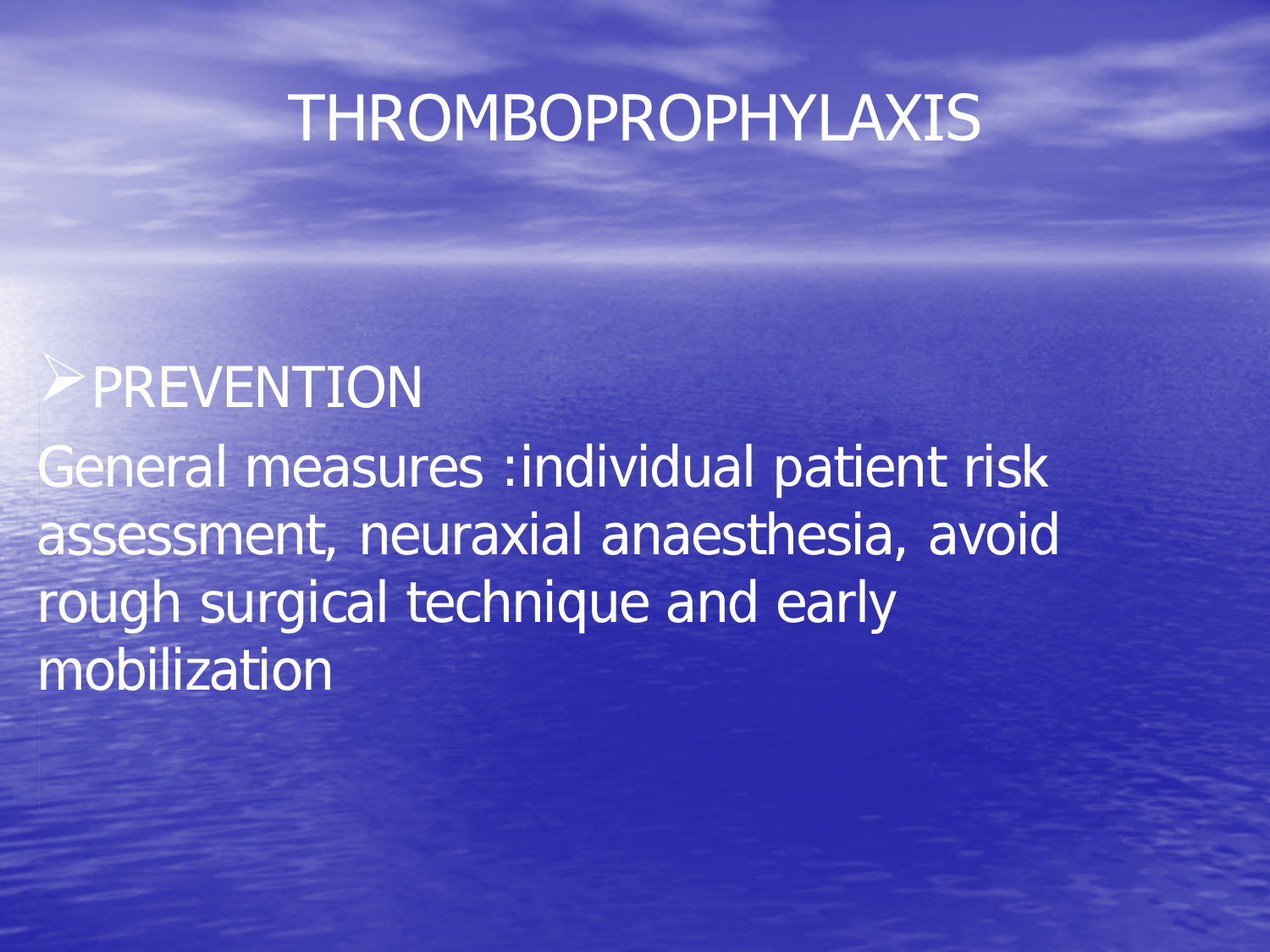

# THROMBOPROPHYLAXIS

PREVENTION
General measures :individual patient risk assessment, neuraxial anaesthesia, avoid rough surgical technique and early mobilization